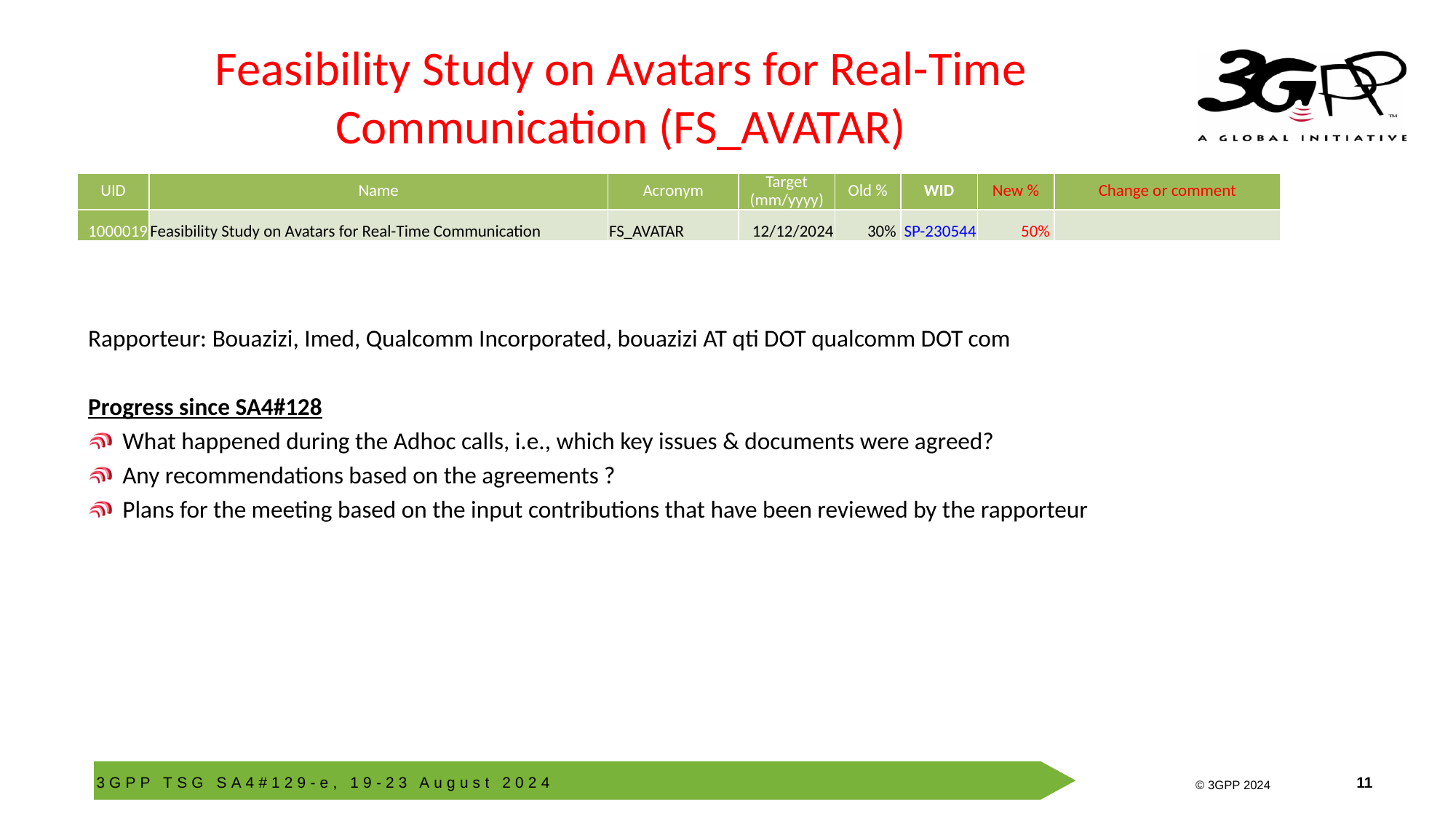

# Feasibility Study on Avatars for Real-Time Communication (FS_AVATAR)
| UID | Name | Acronym | Target (mm/yyyy) | Old % | WID | New % | Change or comment |
| --- | --- | --- | --- | --- | --- | --- | --- |
| 1000019 | Feasibility Study on Avatars for Real-Time Communication | FS\_AVATAR | 12/12/2024 | 30% | SP-230544 | 50% |  |
Rapporteur: Bouazizi, Imed, Qualcomm Incorporated, bouazizi AT qti DOT qualcomm DOT com

Progress since SA4#128
What happened during the Adhoc calls, i.e., which key issues & documents were agreed?
Any recommendations based on the agreements ?
Plans for the meeting based on the input contributions that have been reviewed by the rapporteur